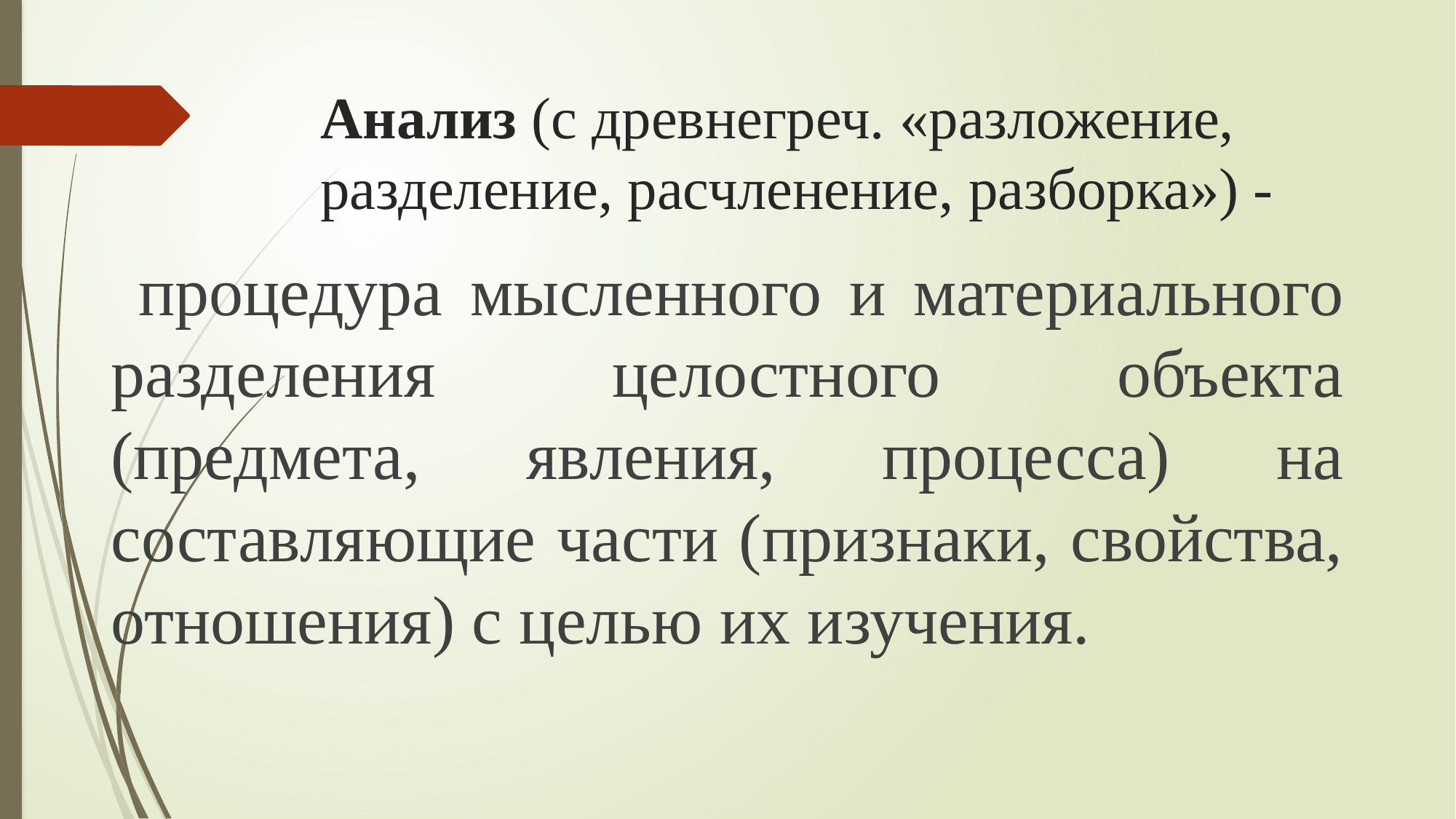

# Анализ (с древнегреч. «разложение, разделение, расчленение, разборка») -
 процедура мысленного и материального разделения целостного объекта (предмета, явления, процесса) на составляющие части (признаки, свойства, отношения) с целью их изучения.